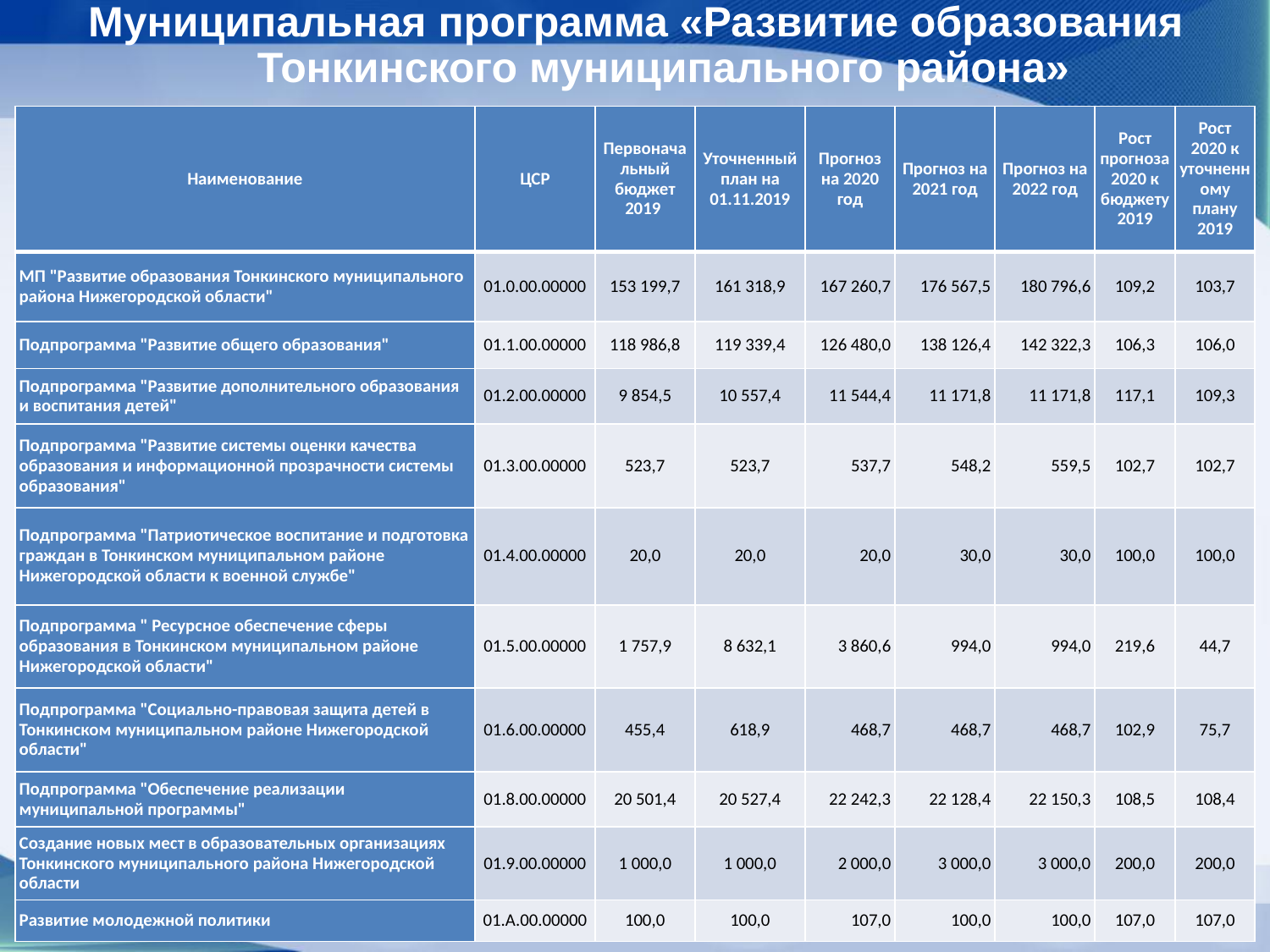

Муниципальная программа «Развитие образования Тонкинского муниципального района»
| Наименование | ЦСР | Первоначальный бюджет 2019 | Уточненный план на 01.11.2019 | Прогноз на 2020 год | Прогноз на 2021 год | Прогноз на 2022 год | Рост прогноза 2020 к бюджету 2019 | Рост 2020 к уточненному плану 2019 |
| --- | --- | --- | --- | --- | --- | --- | --- | --- |
| МП "Развитие образования Тонкинского муниципального района Нижегородской области" | 01.0.00.00000 | 153 199,7 | 161 318,9 | 167 260,7 | 176 567,5 | 180 796,6 | 109,2 | 103,7 |
| Подпрограмма "Развитие общего образования" | 01.1.00.00000 | 118 986,8 | 119 339,4 | 126 480,0 | 138 126,4 | 142 322,3 | 106,3 | 106,0 |
| Подпрограмма "Развитие дополнительного образования и воспитания детей" | 01.2.00.00000 | 9 854,5 | 10 557,4 | 11 544,4 | 11 171,8 | 11 171,8 | 117,1 | 109,3 |
| Подпрограмма "Развитие системы оценки качества образования и информационной прозрачности системы образования" | 01.3.00.00000 | 523,7 | 523,7 | 537,7 | 548,2 | 559,5 | 102,7 | 102,7 |
| Подпрограмма "Патриотическое воспитание и подготовка граждан в Тонкинском муниципальном районе Нижегородской области к военной службе" | 01.4.00.00000 | 20,0 | 20,0 | 20,0 | 30,0 | 30,0 | 100,0 | 100,0 |
| Подпрограмма " Ресурсное обеспечение сферы образования в Тонкинском муниципальном районе Нижегородской области" | 01.5.00.00000 | 1 757,9 | 8 632,1 | 3 860,6 | 994,0 | 994,0 | 219,6 | 44,7 |
| Подпрограмма "Социально-правовая защита детей в Тонкинском муниципальном районе Нижегородской области" | 01.6.00.00000 | 455,4 | 618,9 | 468,7 | 468,7 | 468,7 | 102,9 | 75,7 |
| Подпрограмма "Обеспечение реализации муниципальной программы" | 01.8.00.00000 | 20 501,4 | 20 527,4 | 22 242,3 | 22 128,4 | 22 150,3 | 108,5 | 108,4 |
| Создание новых мест в образовательных организациях Тонкинского муниципального района Нижегородской области | 01.9.00.00000 | 1 000,0 | 1 000,0 | 2 000,0 | 3 000,0 | 3 000,0 | 200,0 | 200,0 |
| Развитие молодежной политики | 01.А.00.00000 | 100,0 | 100,0 | 107,0 | 100,0 | 100,0 | 107,0 | 107,0 |